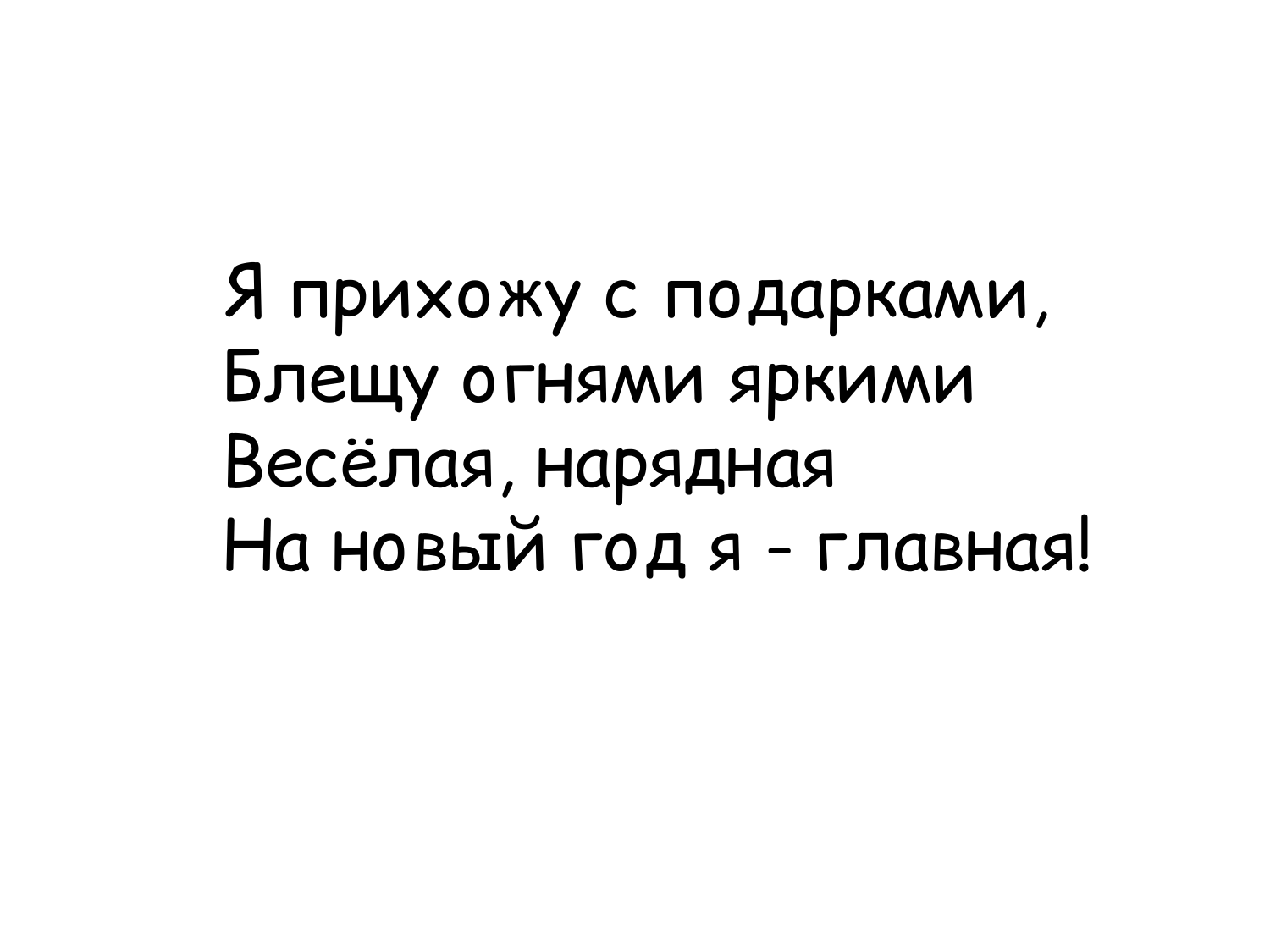

Я прихожу с подарками,
Блещу огнями яркими
Весёлая, нарядная
На новый год я - главная!